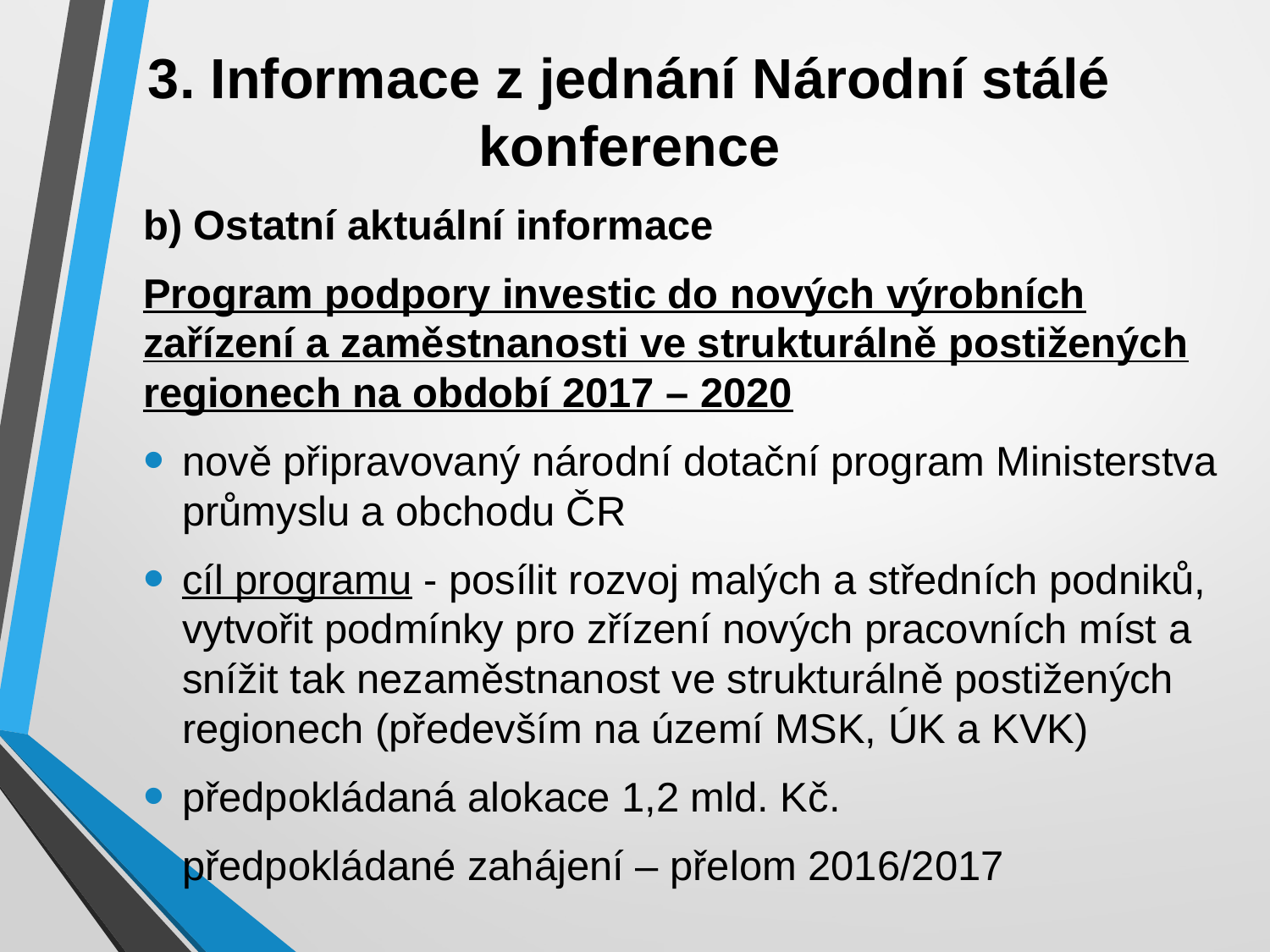

# 3. Informace z jednání Národní stálé konference
b) Ostatní aktuální informace
Program podpory investic do nových výrobních zařízení a zaměstnanosti ve strukturálně postižených regionech na období 2017 – 2020
nově připravovaný národní dotační program Ministerstva průmyslu a obchodu ČR
cíl programu - posílit rozvoj malých a středních podniků, vytvořit podmínky pro zřízení nových pracovních míst a snížit tak nezaměstnanost ve strukturálně postižených regionech (především na území MSK, ÚK a KVK)
předpokládaná alokace 1,2 mld. Kč.
předpokládané zahájení – přelom 2016/2017